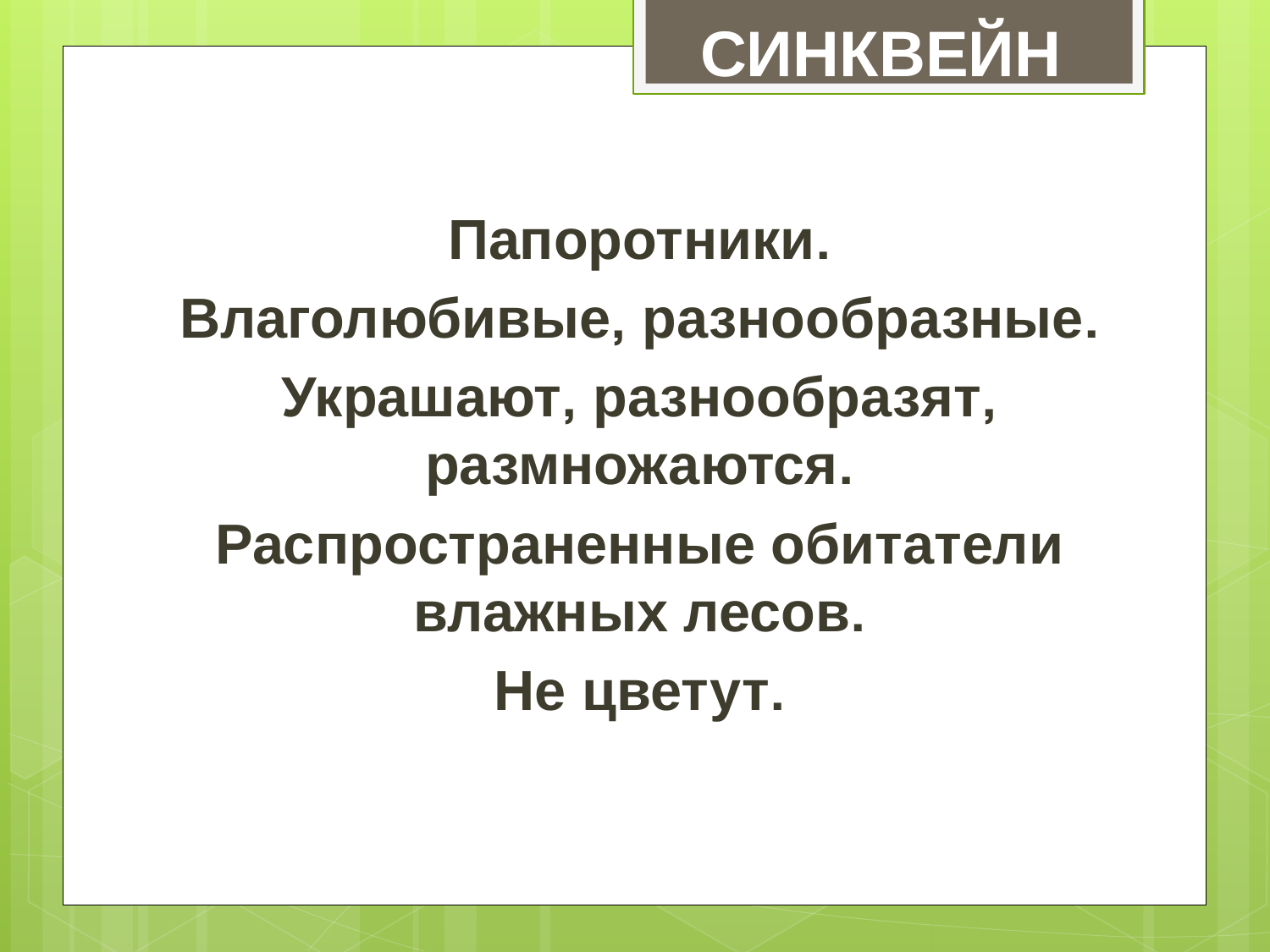

# СИНКВЕЙН
Папоротники.
Влаголюбивые, разнообразные.
Украшают, разнообразят, размножаются.
Распространенные обитатели влажных лесов.
Не цветут.